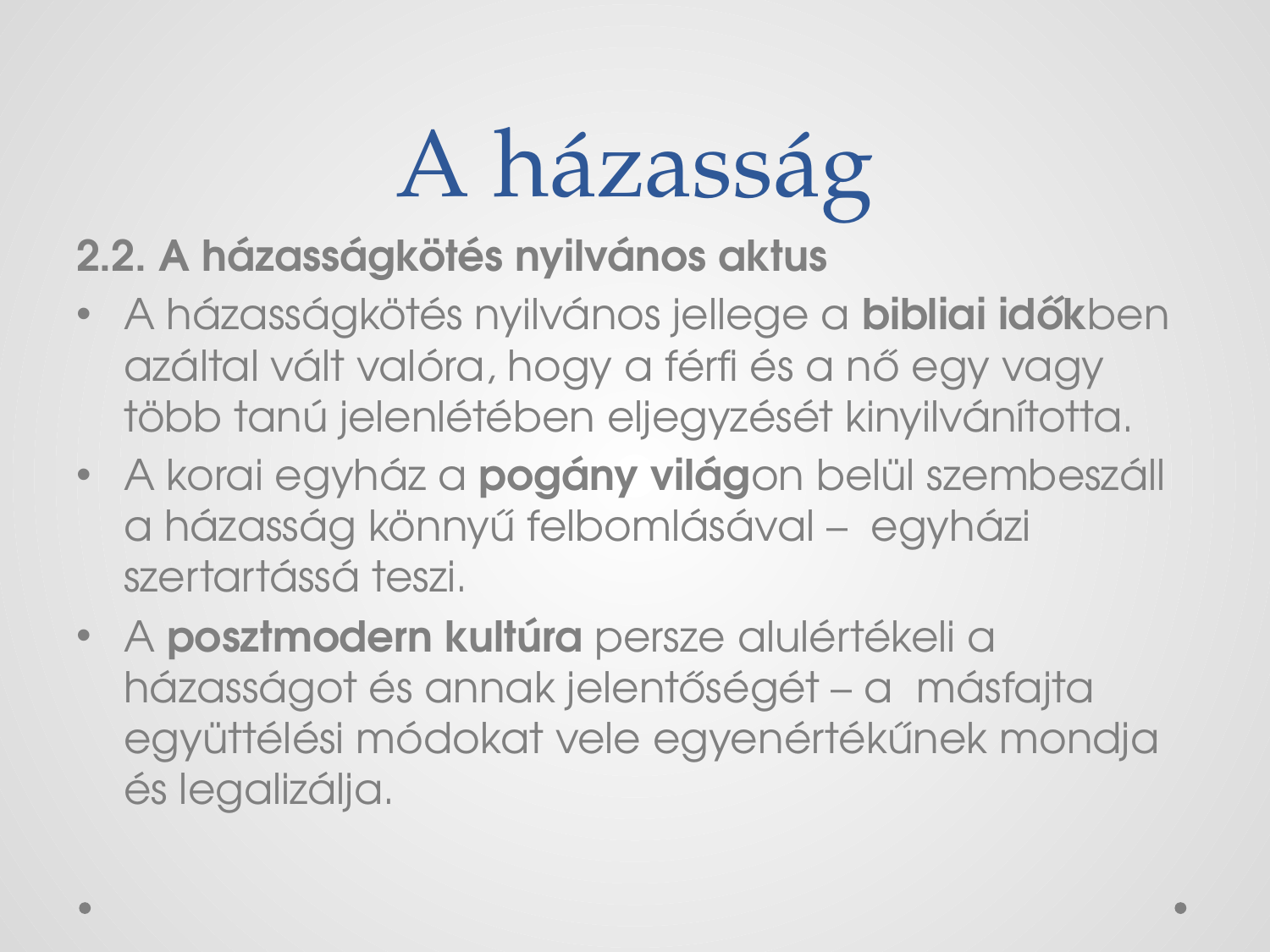

# A házasság
2.2. A házasságkötés nyilvános aktus
A házasságkötés nyilvános jellege a bibliai időkben azáltal vált valóra, hogy a férfi és a nő egy vagy több tanú jelenlétében eljegyzését kinyilvánította.
A korai egyház a pogány világon belül szembeszáll a házasság könnyű felbomlásával –  egyházi szertartássá teszi.
A posztmodern kultúra persze alulértékeli a házasságot és annak jelentőségét – a  másfajta együttélési módokat vele egyenértékűnek mondja és legalizálja.